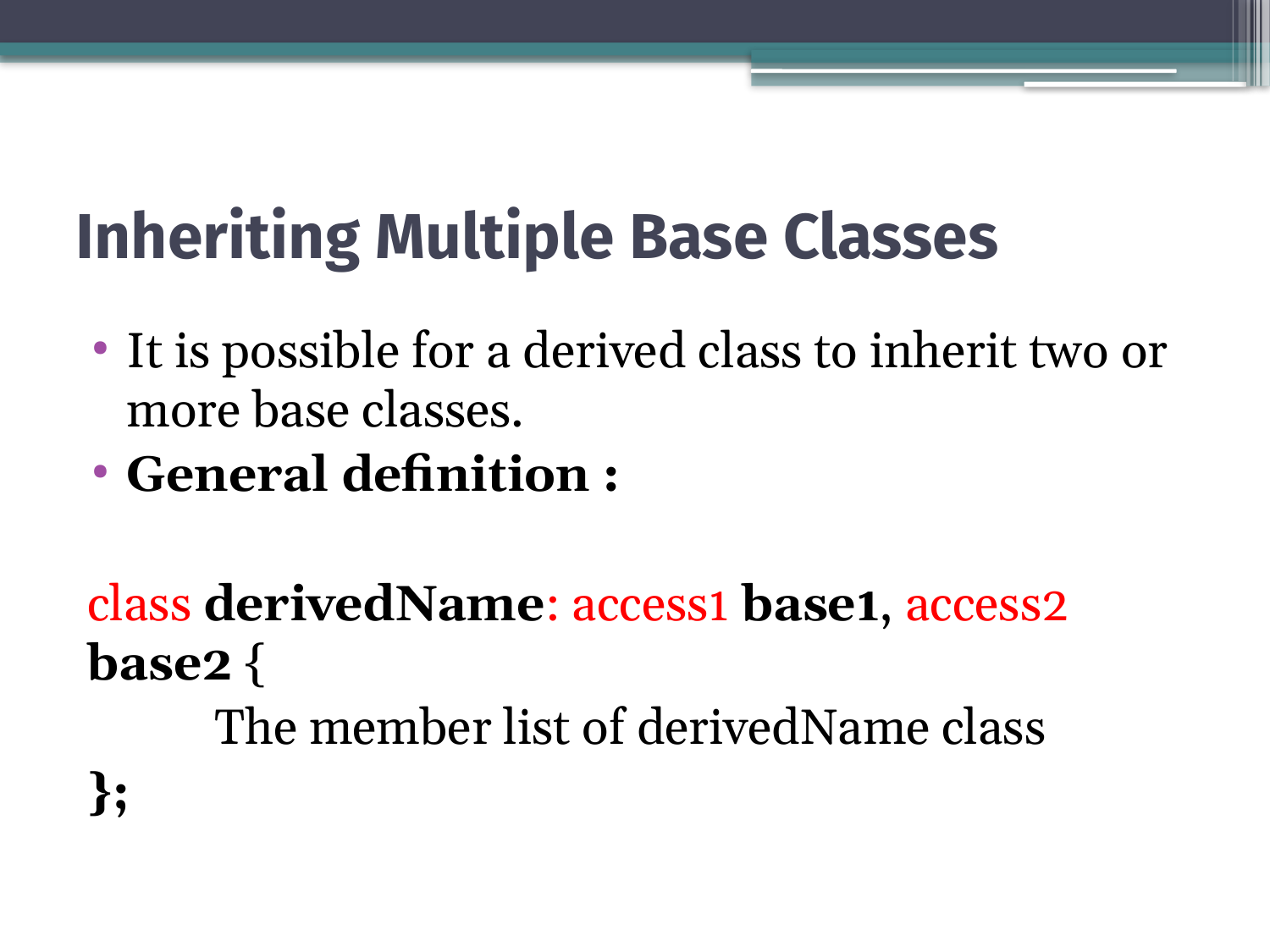

# Inheriting Multiple Base Classes
It is possible for a derived class to inherit two or more base classes.
General definition :

class derivedName: access1 base1, access2 base2 {
	The member list of derivedName class
};